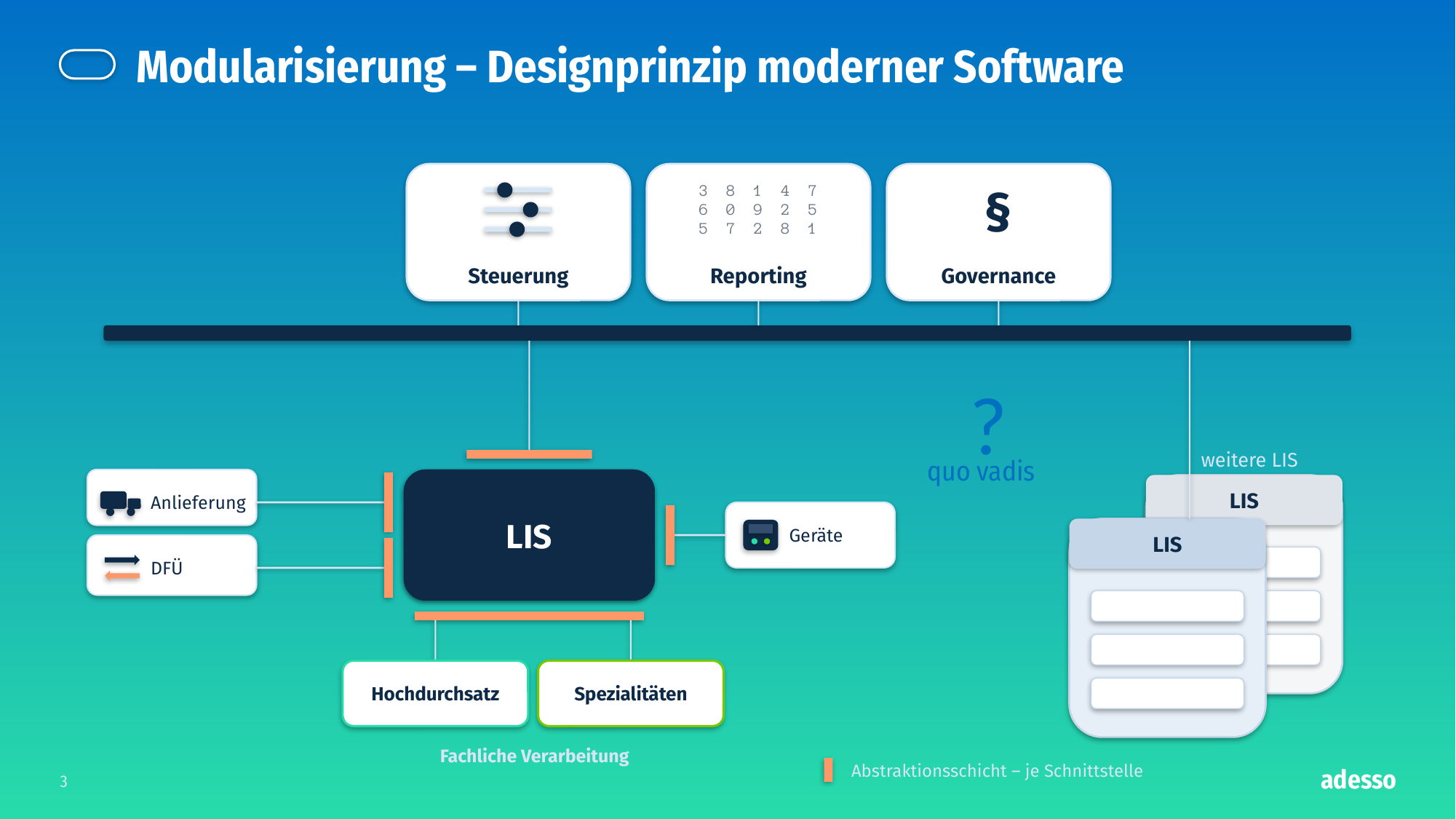

Modularisierung – Designprinzip moderner Software

§
3  8  1  4  7
6  0  9  2  5
5  7  2  8  1

Steuerung
Reporting
Governance

?
weitere LIS

quo vadis

LIS

LIS
Anlieferung

Geräte

LIS

DFÜ

Hochdurchsatz
Spezialitäten

Fachliche Verarbeitung

Abstraktionsschicht – je Schnittstelle
adesso
3